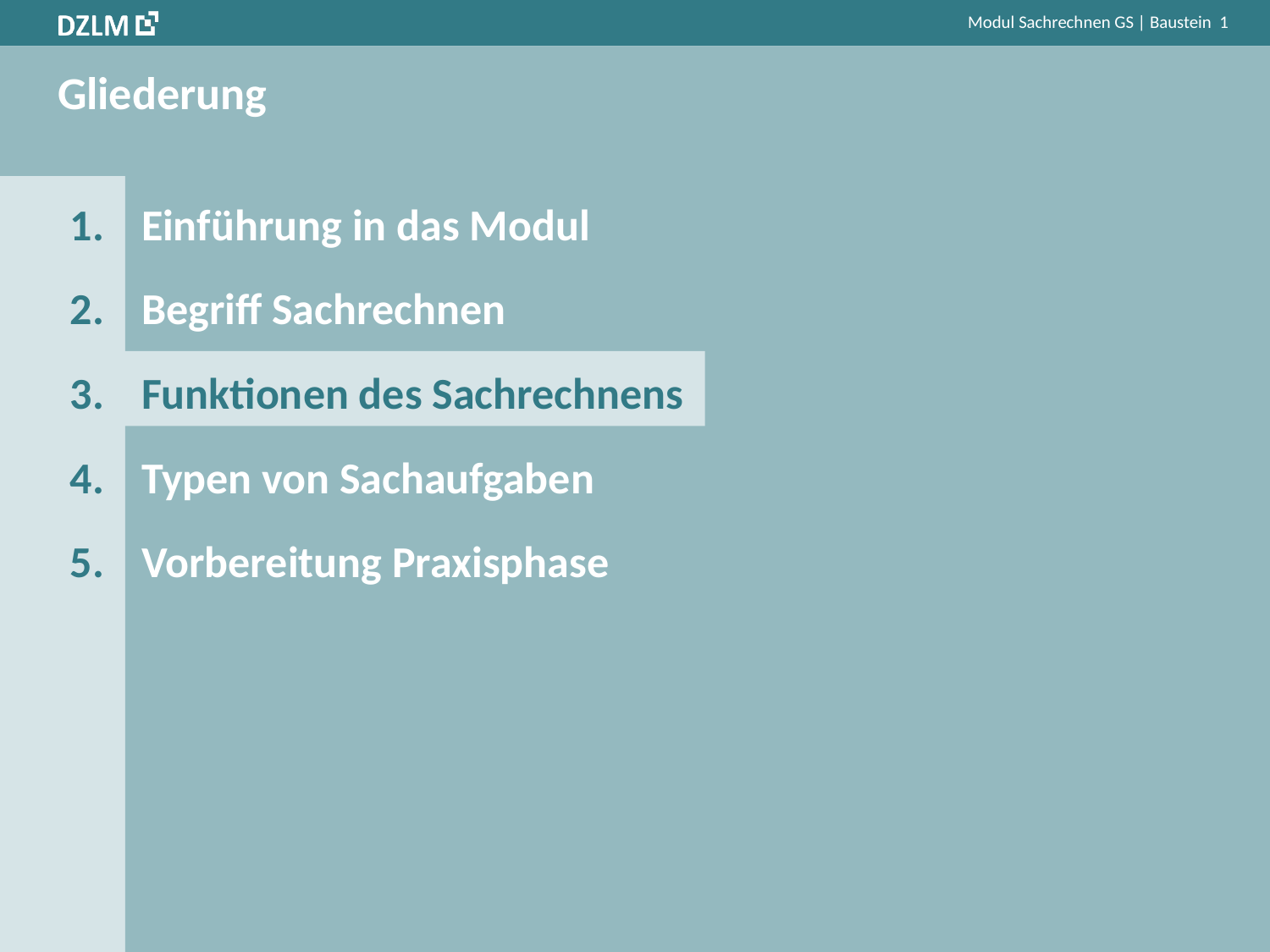

# Gliederung

Einführung in das Modul
Begriff Sachrechnen
Funktionen des Sachrechnens
Typen von Sachaufgaben
Vorbereitung Praxisphase